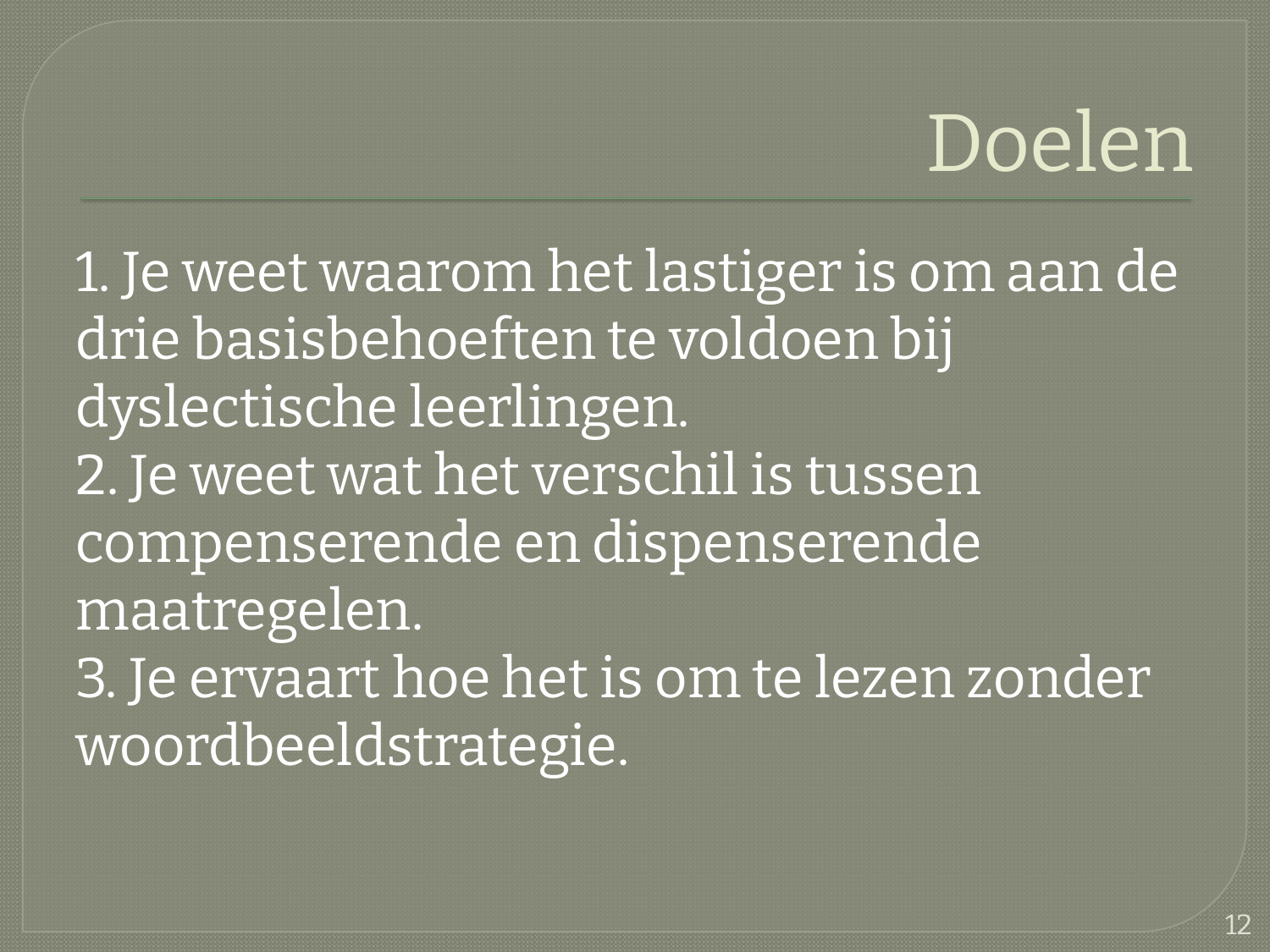

# Doelen
1. Je weet waarom het lastiger is om aan de drie basisbehoeften te voldoen bij dyslectische leerlingen.
2. Je weet wat het verschil is tussen compenserende en dispenserende maatregelen.
3. Je ervaart hoe het is om te lezen zonder woordbeeldstrategie.

12